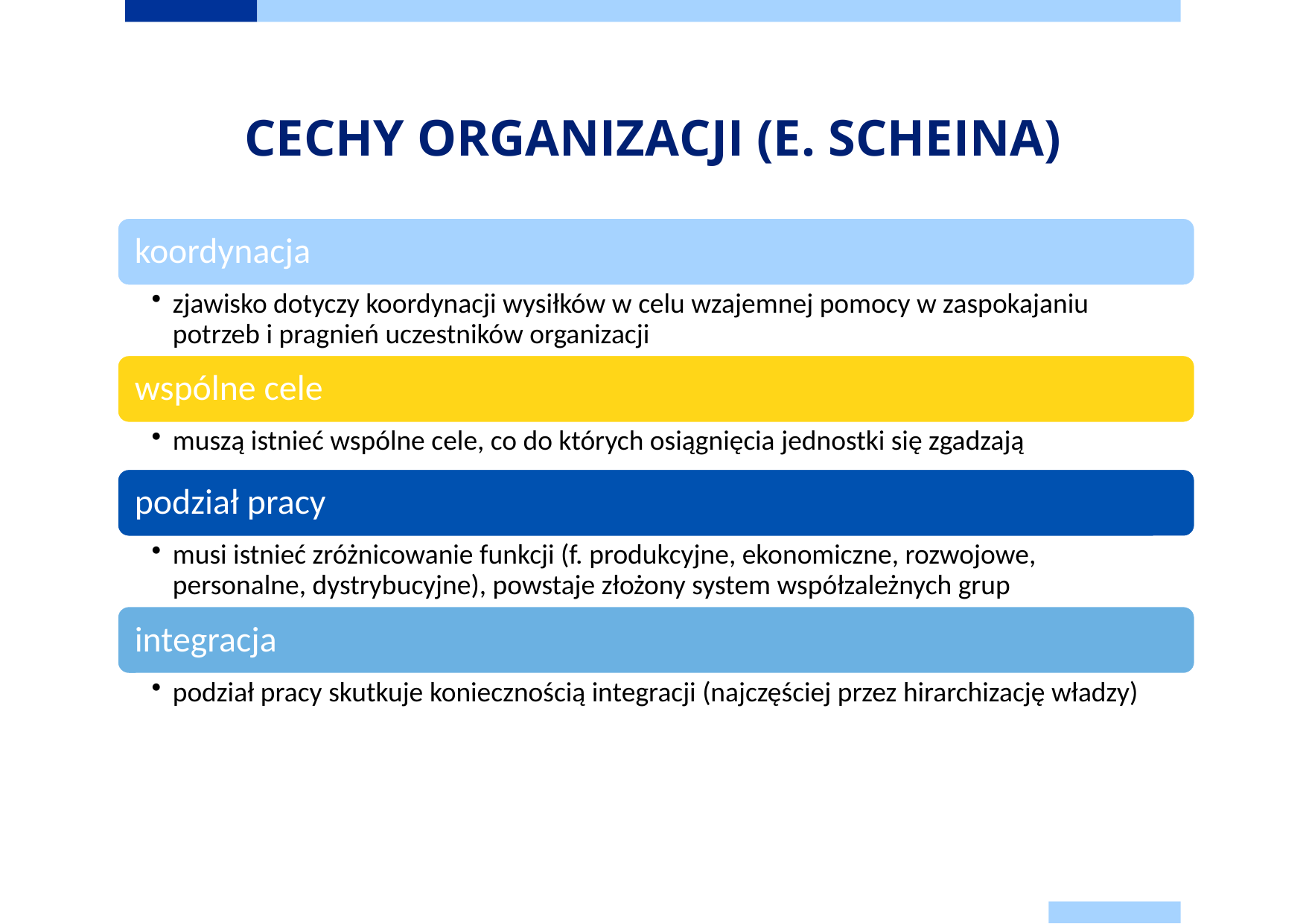

# CECHY ORGANIZACJI (E. SCHEINA)
koordynacja
zjawisko dotyczy koordynacji wysiłków w celu wzajemnej pomocy w zaspokajaniu potrzeb i pragnień uczestników organizacji
wspólne cele
muszą istnieć wspólne cele, co do których osiągnięcia jednostki się zgadzają
podział pracy
musi istnieć zróżnicowanie funkcji (f. produkcyjne, ekonomiczne, rozwojowe, personalne, dystrybucyjne), powstaje złożony system współzależnych grup
integracja
podział pracy skutkuje koniecznością integracji (najczęściej przez hirarchizację władzy)